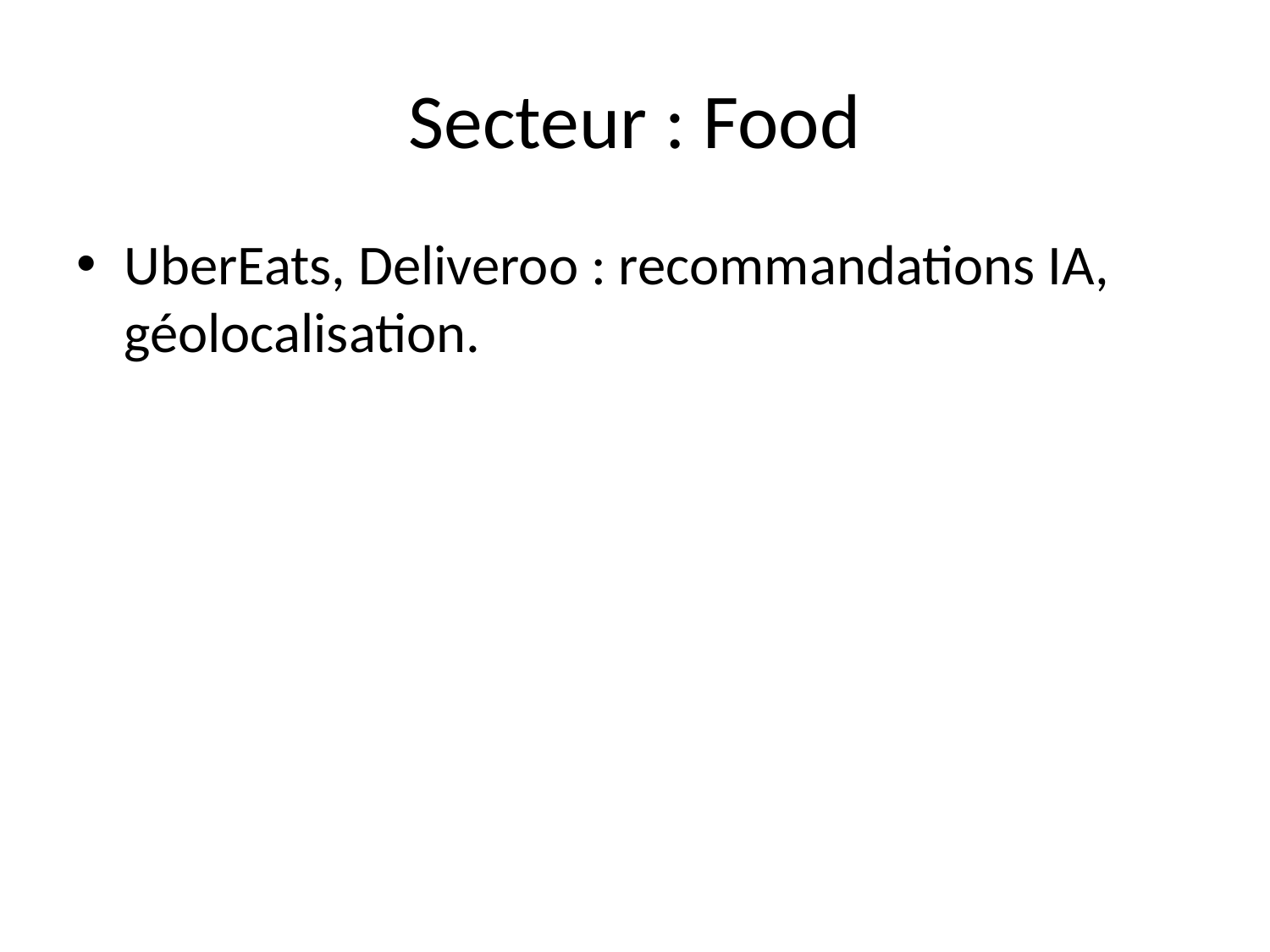

# Secteur : Food
UberEats, Deliveroo : recommandations IA, géolocalisation.